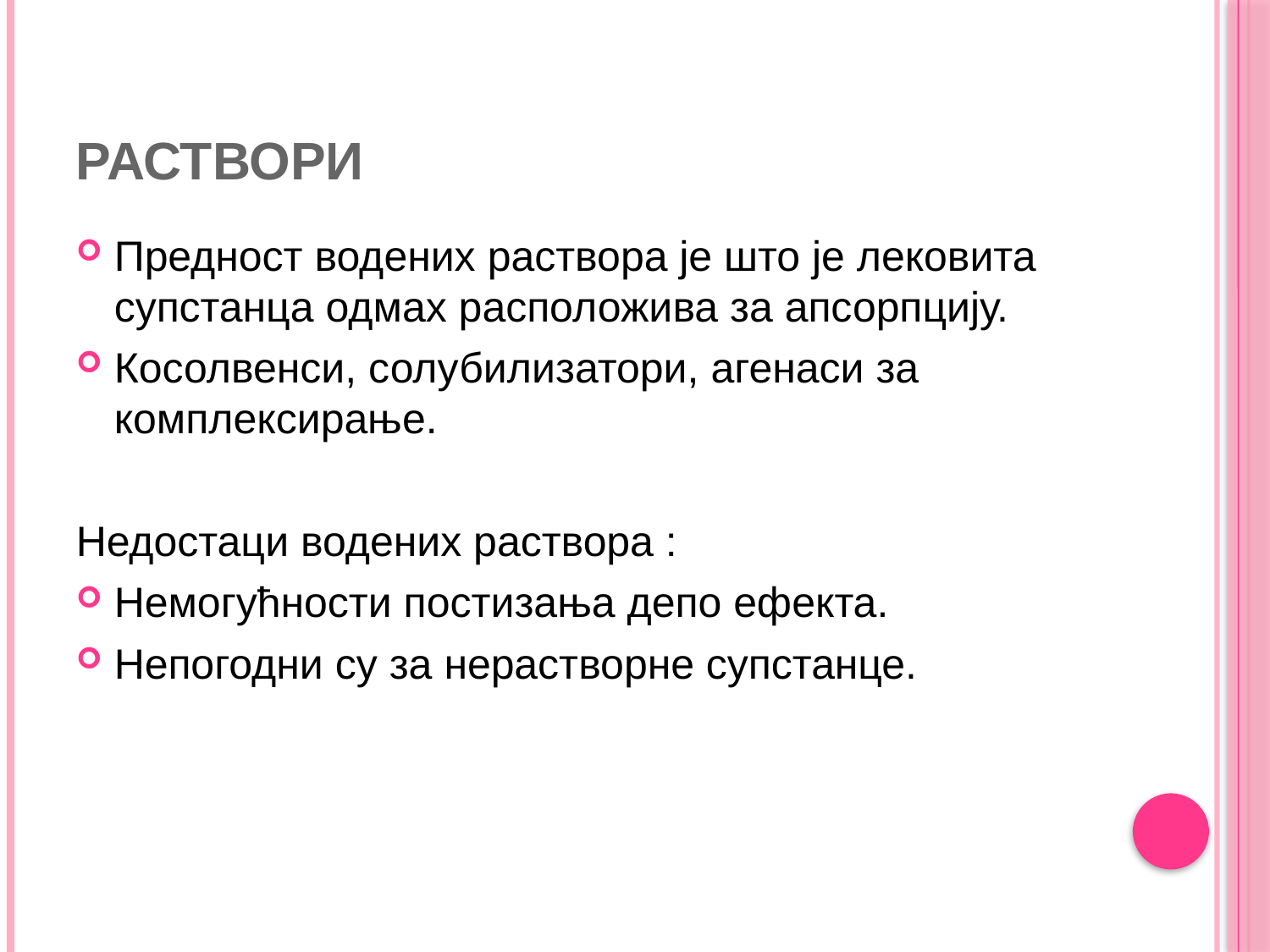

# Раствори
Предност водених раствора је што је лековита супстанца одмах расположива за апсорпцију.
Косолвенси, солубилизатори, агенаси за комплексирање.

Недостаци водених раствора :
Немогућности постизања депо ефекта.
Непогодни су за нерастворне супстанце.